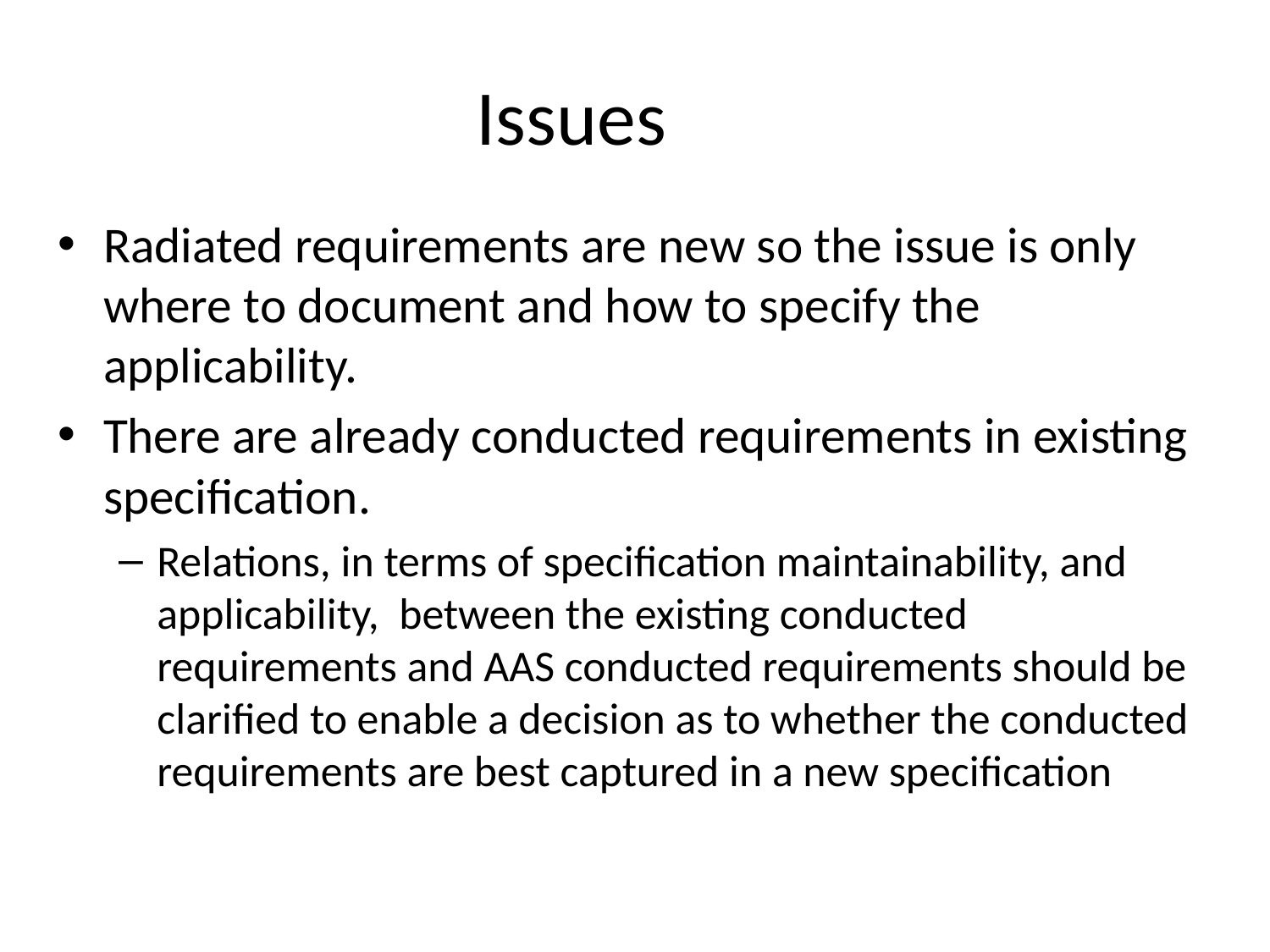

# Issues
Radiated requirements are new so the issue is only where to document and how to specify the applicability.
There are already conducted requirements in existing specification.
Relations, in terms of specification maintainability, and applicability,  between the existing conducted requirements and AAS conducted requirements should be clarified to enable a decision as to whether the conducted requirements are best captured in a new specification